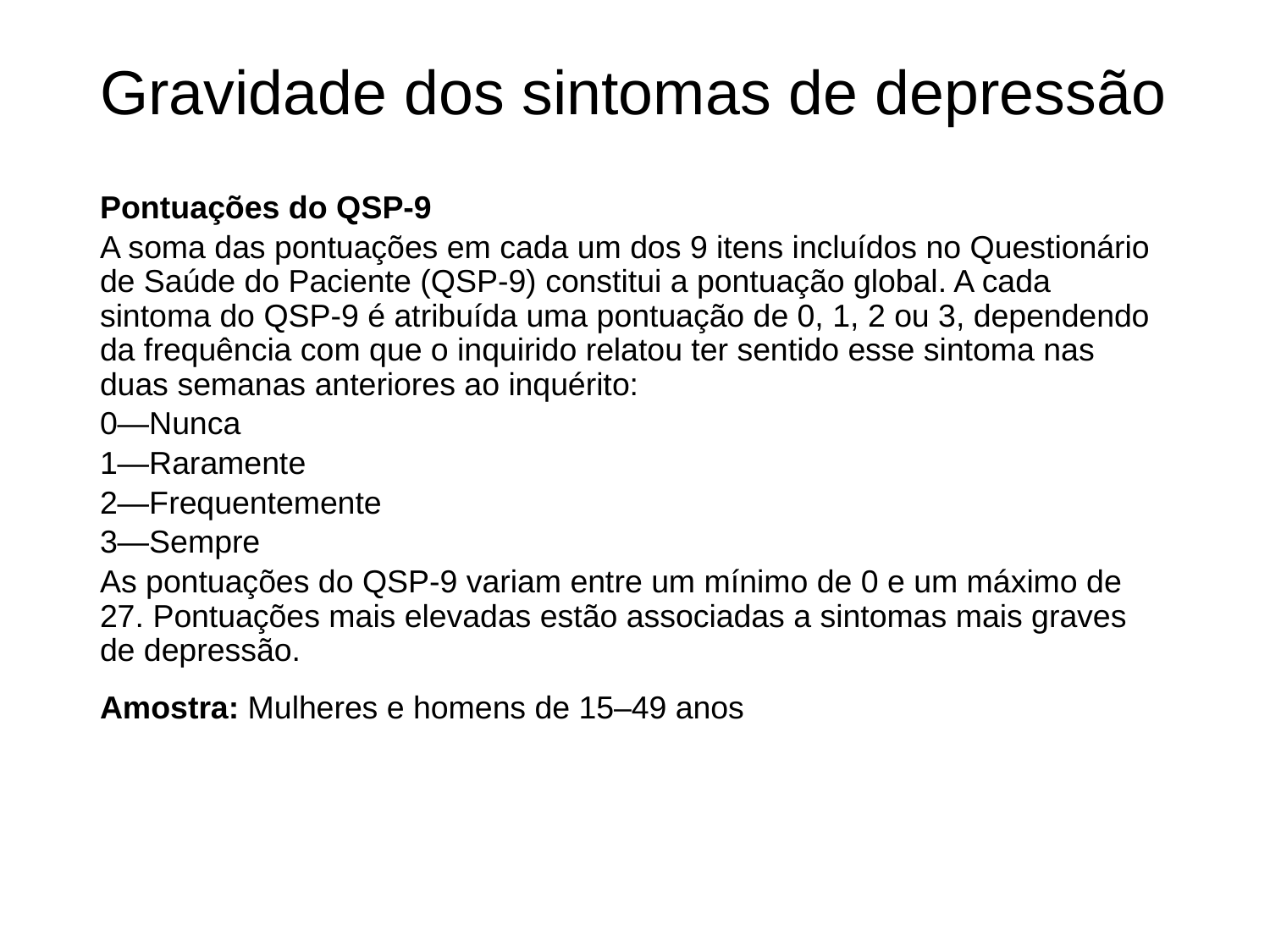

# Gravidade dos sintomas de depressão
Pontuações do QSP-9
A soma das pontuações em cada um dos 9 itens incluídos no Questionário de Saúde do Paciente (QSP-9) constitui a pontuação global. A cada sintoma do QSP-9 é atribuída uma pontuação de 0, 1, 2 ou 3, dependendo da frequência com que o inquirido relatou ter sentido esse sintoma nas duas semanas anteriores ao inquérito:
0—Nunca
1—Raramente
2—Frequentemente
3—Sempre
As pontuações do QSP-9 variam entre um mínimo de 0 e um máximo de 27. Pontuações mais elevadas estão associadas a sintomas mais graves de depressão.
Amostra: Mulheres e homens de 15–49 anos